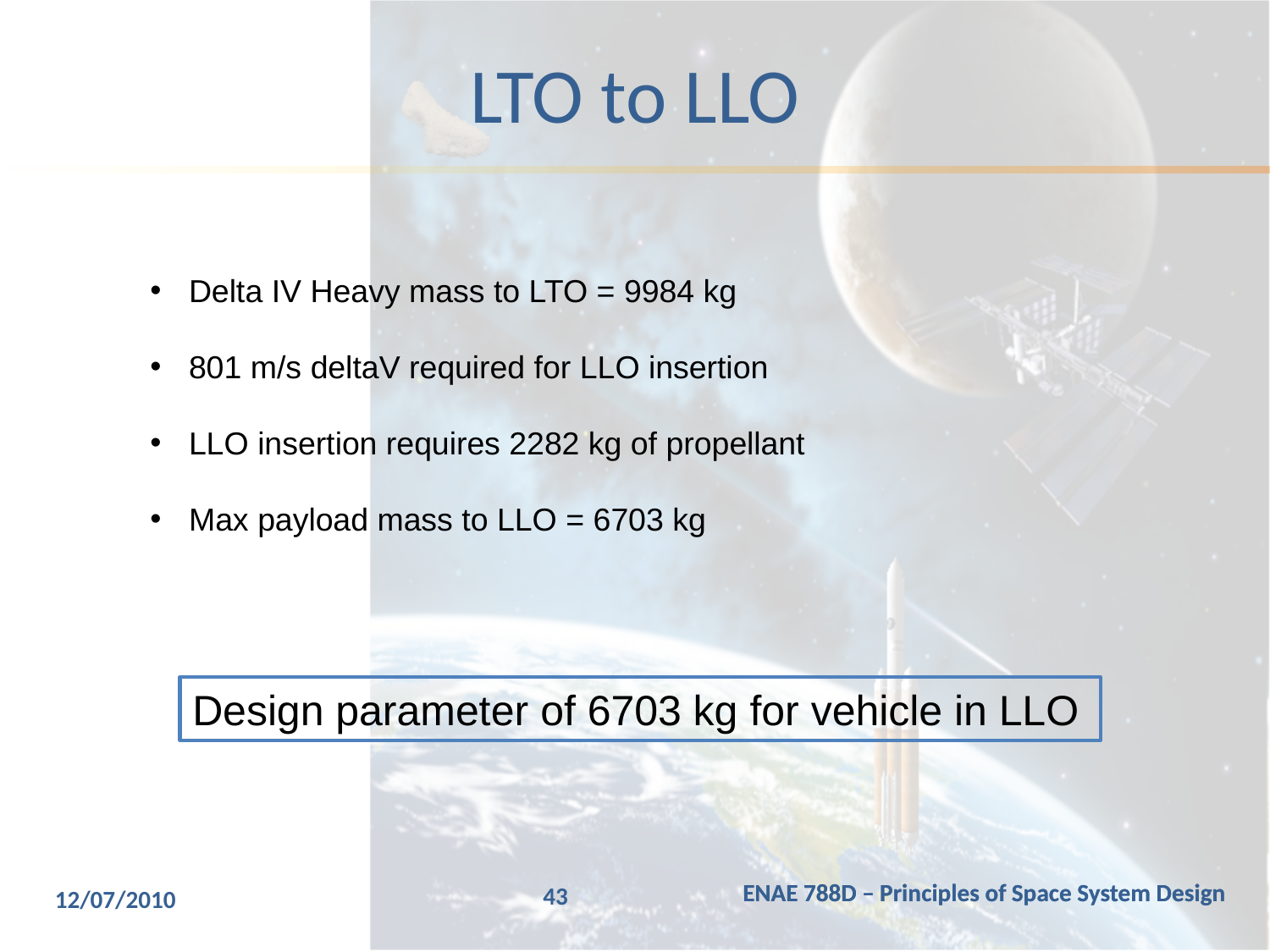

# LTO to LLO
 Delta IV Heavy mass to LTO = 9984 kg

 801 m/s deltaV required for LLO insertion

 LLO insertion requires 2282 kg of propellant

 Max payload mass to LLO = 6703 kg

Design parameter of 6703 kg for vehicle in LLO